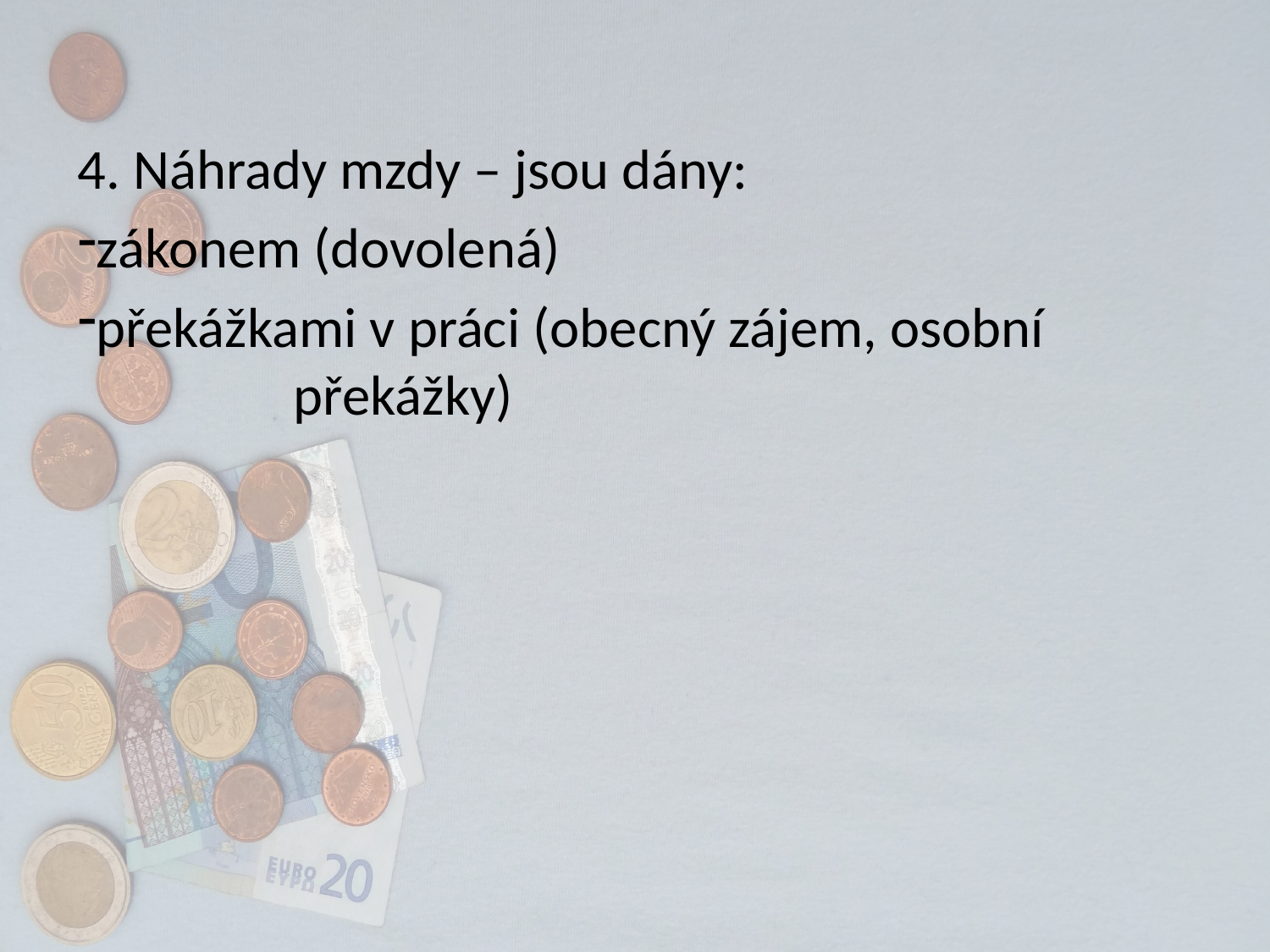

4. Náhrady mzdy – jsou dány:
zákonem (dovolená)
překážkami v práci (obecný zájem, osobní                             překážky)